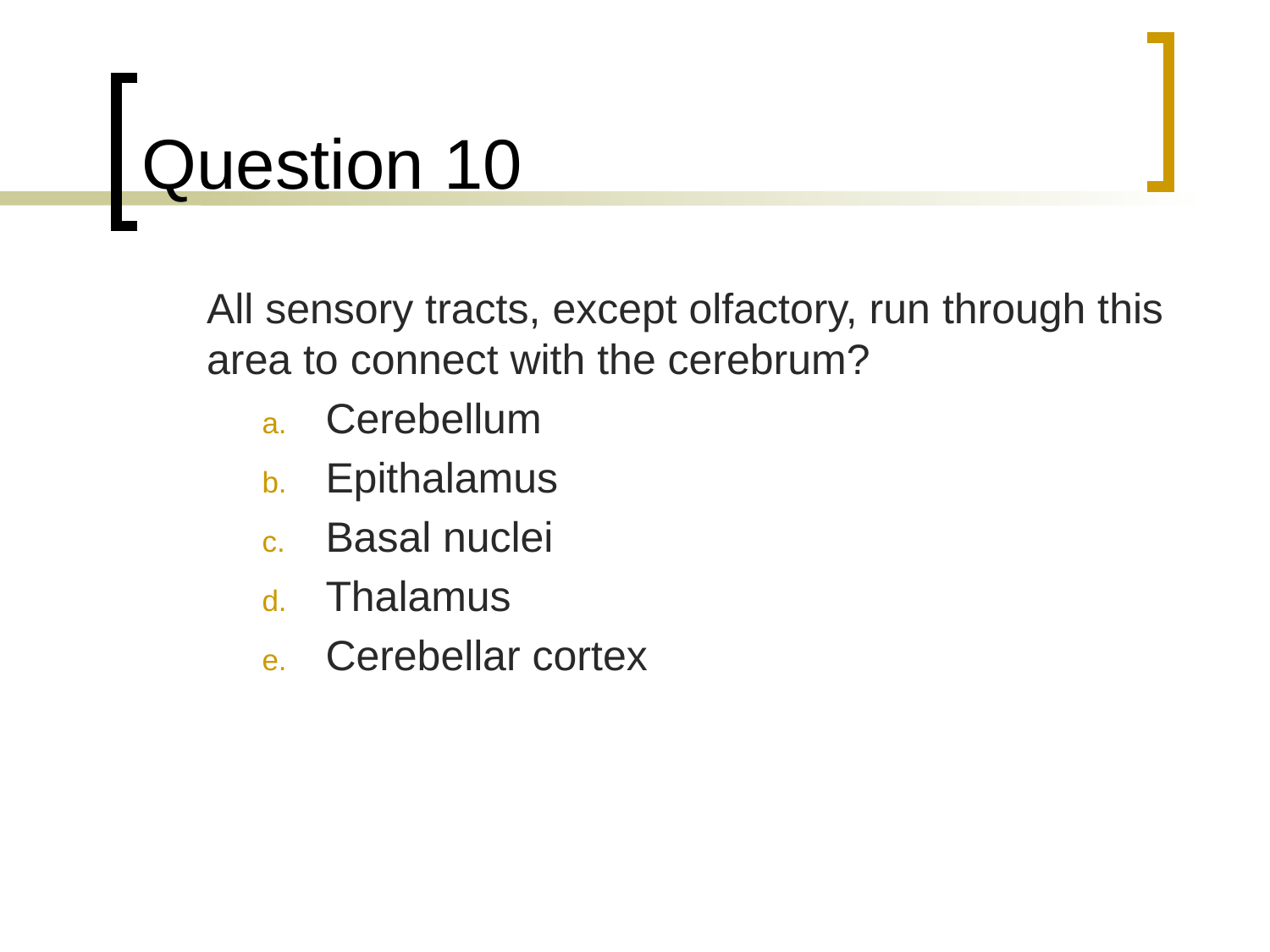

# Question 10
	All sensory tracts, except olfactory, run through this area to connect with the cerebrum?
Cerebellum
Epithalamus
Basal nuclei
Thalamus
Cerebellar cortex